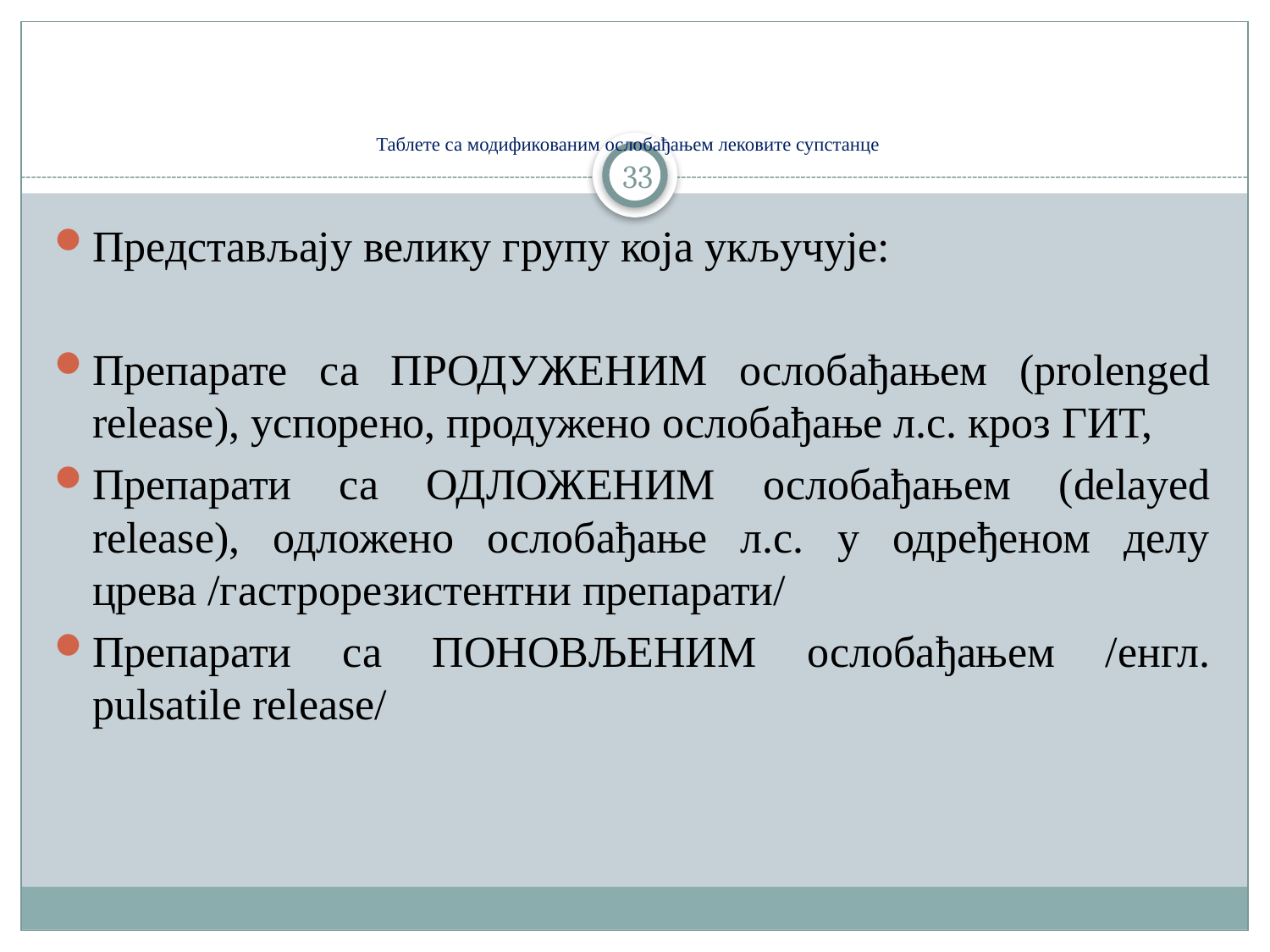

# Таблете са модификованим ослобађањем лековите супстанце
33
Представљају велику групу која укључује:

Препарате са ПРОДУЖЕНИМ ослобађањем (prolenged release), успорено, продужено ослобађање л.с. кроз ГИТ,
Препарати са ОДЛОЖЕНИМ ослобађањем (delayed releasе), одложено ослобађање л.с. у одређеном делу црева /гастрорезистентни препарати/
Препарати са ПОНОВЉЕНИМ ослобађањем /енгл. pulsatile release/